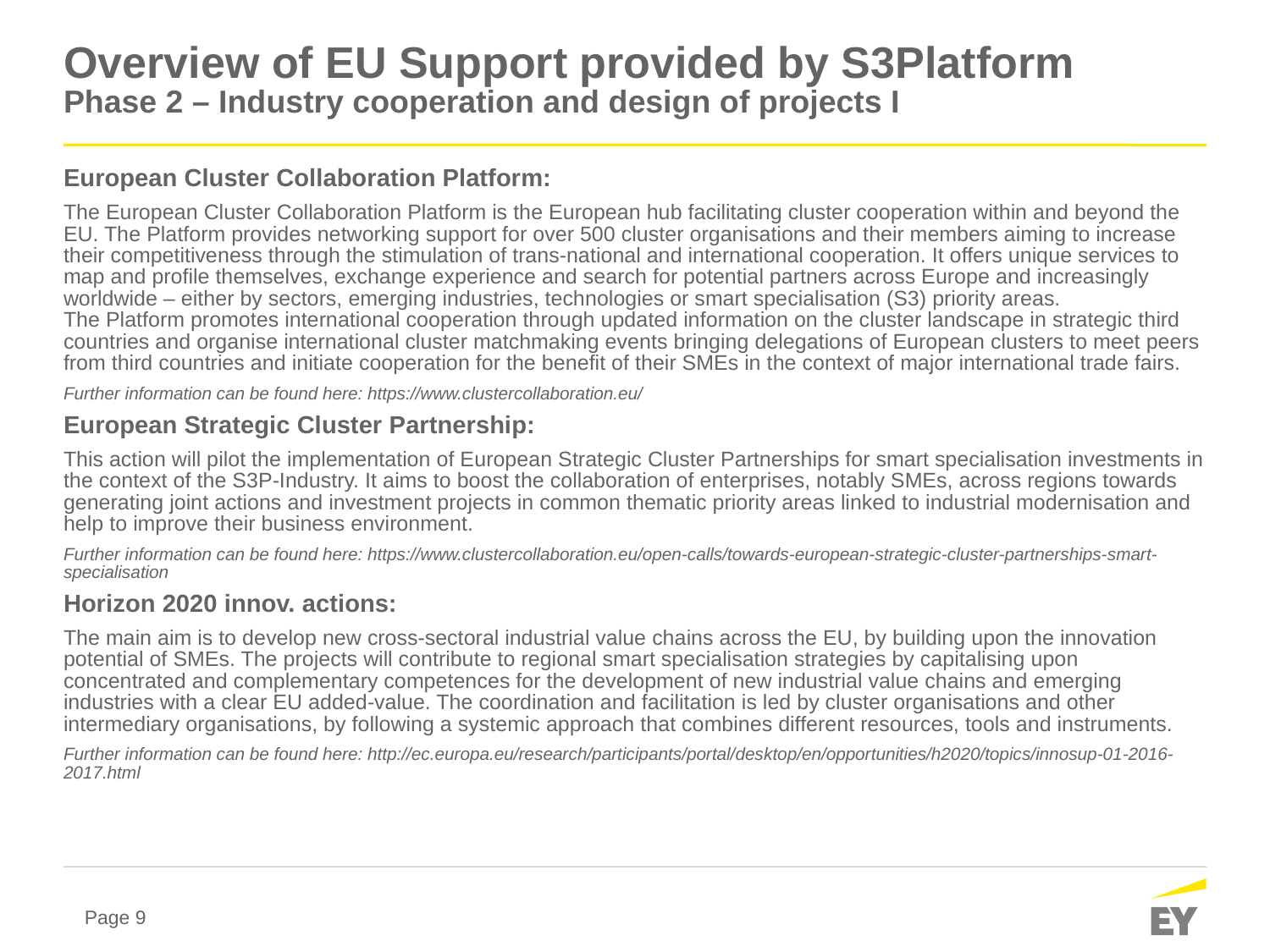

# Overview of EU Support provided by S3Platform Phase 2 – Industry cooperation and design of projects I
European Cluster Collaboration Platform:
The European Cluster Collaboration Platform is the European hub facilitating cluster cooperation within and beyond the EU. The Platform provides networking support for over 500 cluster organisations and their members aiming to increase their competitiveness through the stimulation of trans-national and international cooperation. It offers unique services to map and profile themselves, exchange experience and search for potential partners across Europe and increasingly worldwide – either by sectors, emerging industries, technologies or smart specialisation (S3) priority areas.
The Platform promotes international cooperation through updated information on the cluster landscape in strategic third countries and organise international cluster matchmaking events bringing delegations of European clusters to meet peers from third countries and initiate cooperation for the benefit of their SMEs in the context of major international trade fairs.
Further information can be found here: https://www.clustercollaboration.eu/
European Strategic Cluster Partnership:
This action will pilot the implementation of European Strategic Cluster Partnerships for smart specialisation investments in the context of the S3P-Industry. It aims to boost the collaboration of enterprises, notably SMEs, across regions towards generating joint actions and investment projects in common thematic priority areas linked to industrial modernisation and help to improve their business environment.
Further information can be found here: https://www.clustercollaboration.eu/open-calls/towards-european-strategic-cluster-partnerships-smart-specialisation
Horizon 2020 innov. actions:
The main aim is to develop new cross-sectoral industrial value chains across the EU, by building upon the innovation potential of SMEs. The projects will contribute to regional smart specialisation strategies by capitalising upon concentrated and complementary competences for the development of new industrial value chains and emerging industries with a clear EU added-value. The coordination and facilitation is led by cluster organisations and other intermediary organisations, by following a systemic approach that combines different resources, tools and instruments.
Further information can be found here: http://ec.europa.eu/research/participants/portal/desktop/en/opportunities/h2020/topics/innosup-01-2016-2017.html